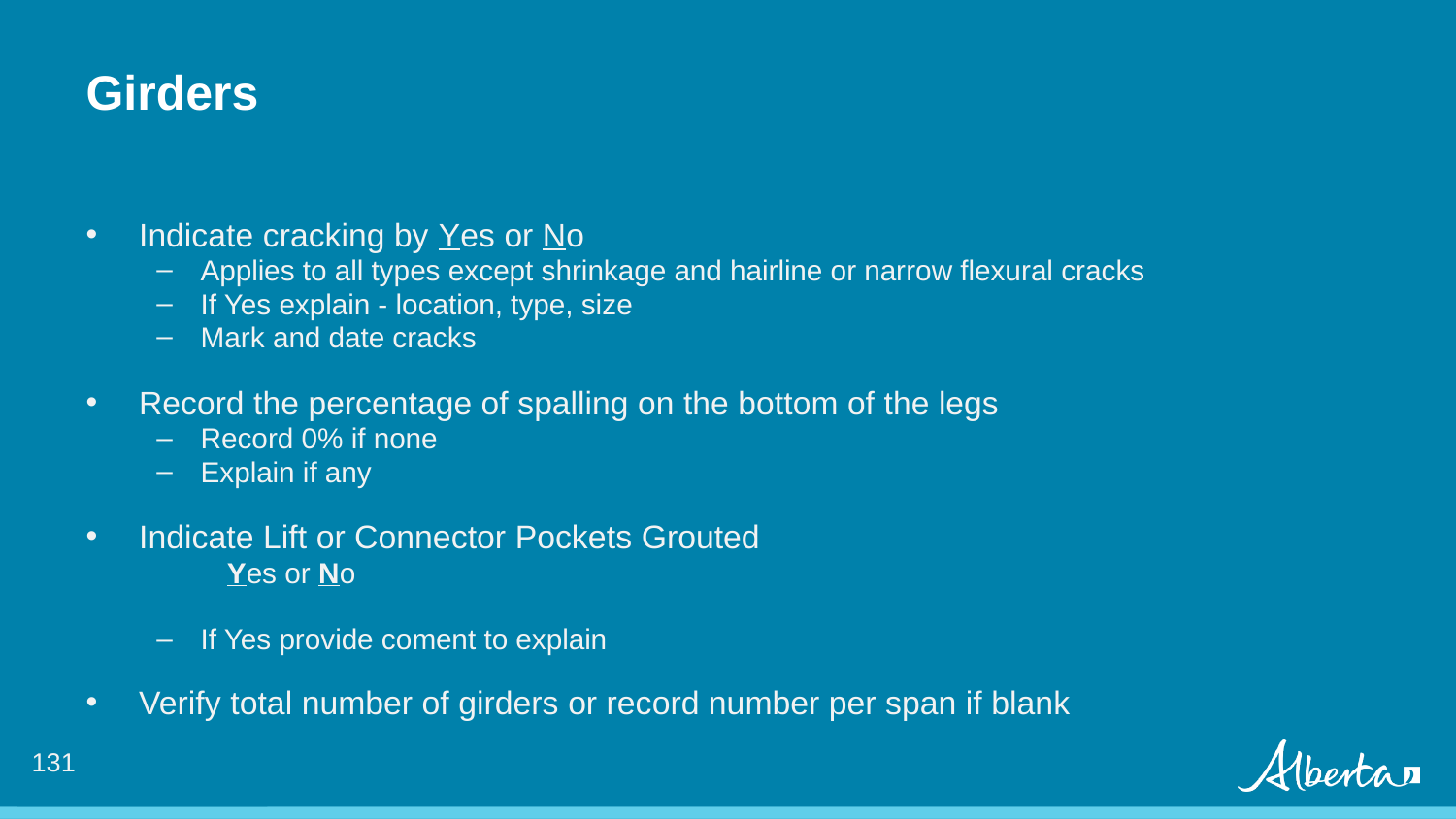

Girders
Indicate cracking by Yes or No
Applies to all types except shrinkage and hairline or narrow flexural cracks
If Yes explain - location, type, size
Mark and date cracks

Record the percentage of spalling on the bottom of the legs
Record 0% if none
Explain if any

Indicate Lift or Connector Pockets Grouted
Yes or No

If Yes provide coment to explain

Verify total number of girders or record number per span if blank
131